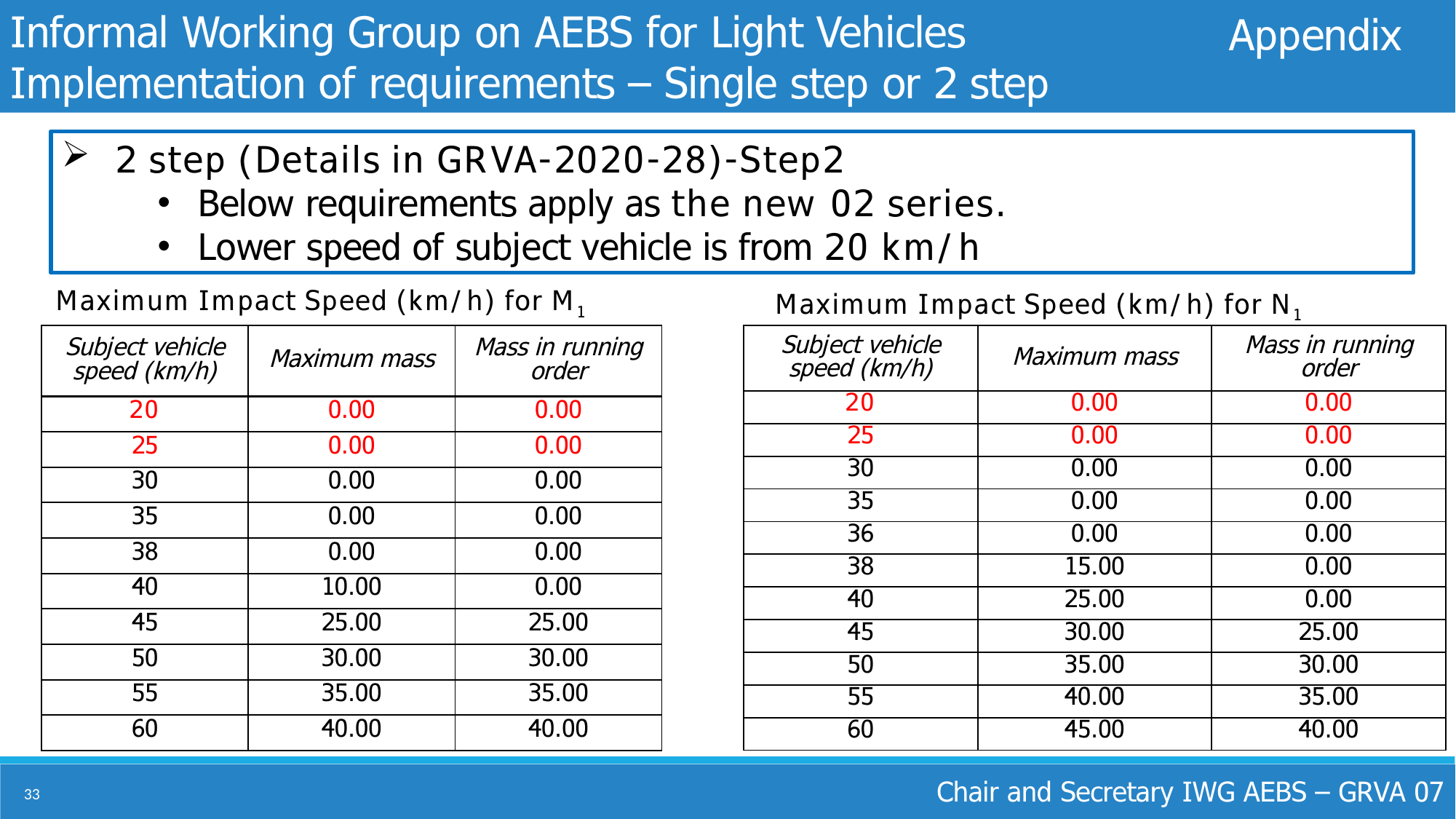

Informal Working Group on AEBS for Light Vehicles
Implementation of requirements – Single step or 2 step
Appendix
2 step (Details in GRVA-2020-28)-Step2
Below requirements apply as the new 02 series.
Lower speed of subject vehicle is from 20 km/h
Maximum Impact Speed (km/h) for M1
Maximum Impact Speed (km/h) for N1
| Subject vehicle speed (km/h) | Maximum mass | Mass in running order |
| --- | --- | --- |
| 20 | 0.00 | 0.00 |
| 25 | 0.00 | 0.00 |
| 30 | 0.00 | 0.00 |
| 35 | 0.00 | 0.00 |
| 36 | 0.00 | 0.00 |
| 38 | 15.00 | 0.00 |
| 40 | 25.00 | 0.00 |
| 45 | 30.00 | 25.00 |
| 50 | 35.00 | 30.00 |
| 55 | 40.00 | 35.00 |
| 60 | 45.00 | 40.00 |
| Subject vehicle speed (km/h) | Maximum mass | Mass in running order |
| --- | --- | --- |
| 20 | 0.00 | 0.00 |
| 25 | 0.00 | 0.00 |
| 30 | 0.00 | 0.00 |
| 35 | 0.00 | 0.00 |
| 38 | 0.00 | 0.00 |
| 40 | 10.00 | 0.00 |
| 45 | 25.00 | 25.00 |
| 50 | 30.00 | 30.00 |
| 55 | 35.00 | 35.00 |
| 60 | 40.00 | 40.00 |
Chair and Secretary IWG AEBS – GRVA 07
33